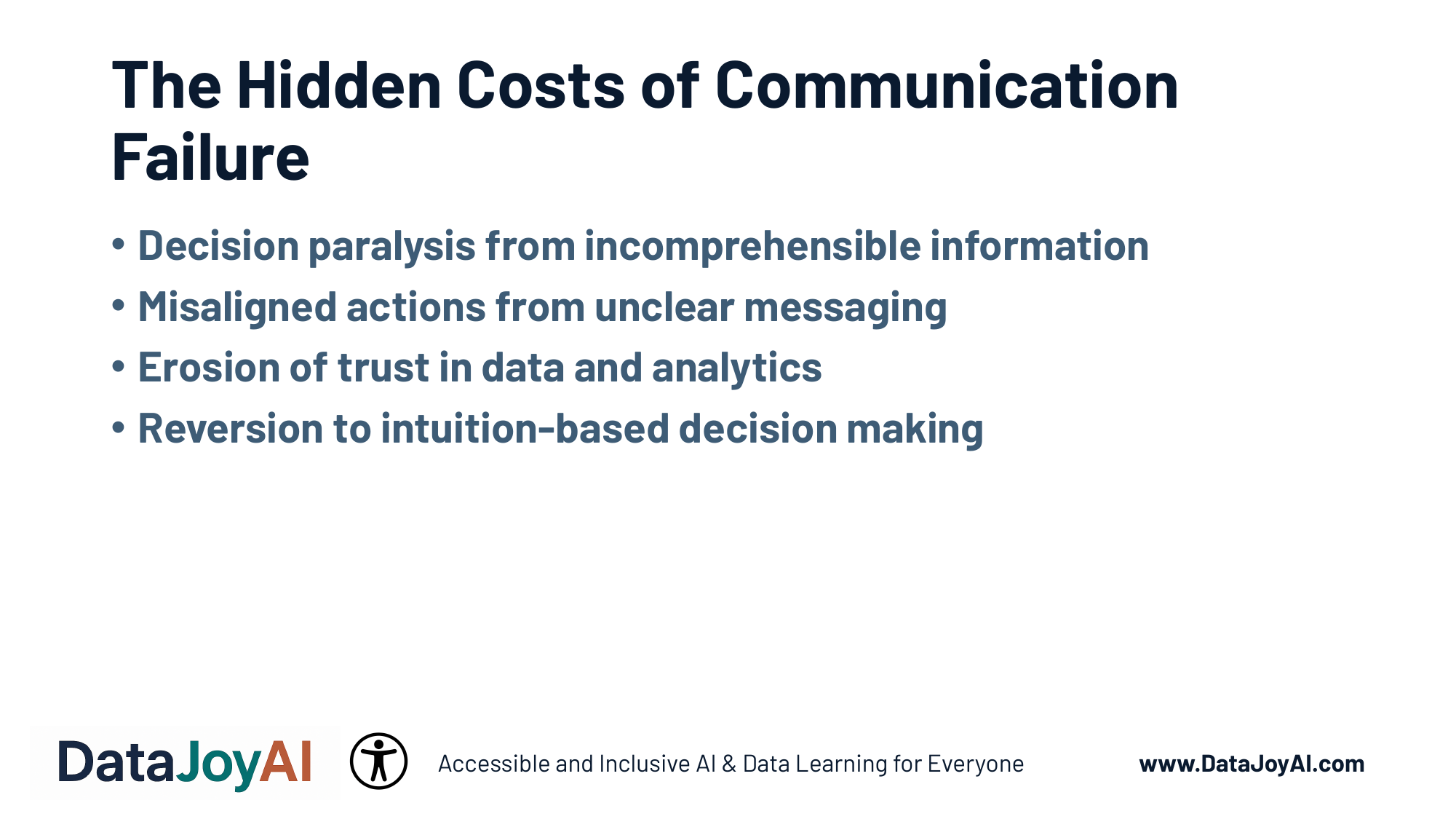

# The Hidden Costs of Communication Failure
Decision paralysis from incomprehensible information
Misaligned actions from unclear messaging
Erosion of trust in data and analytics
Reversion to intuition-based decision making